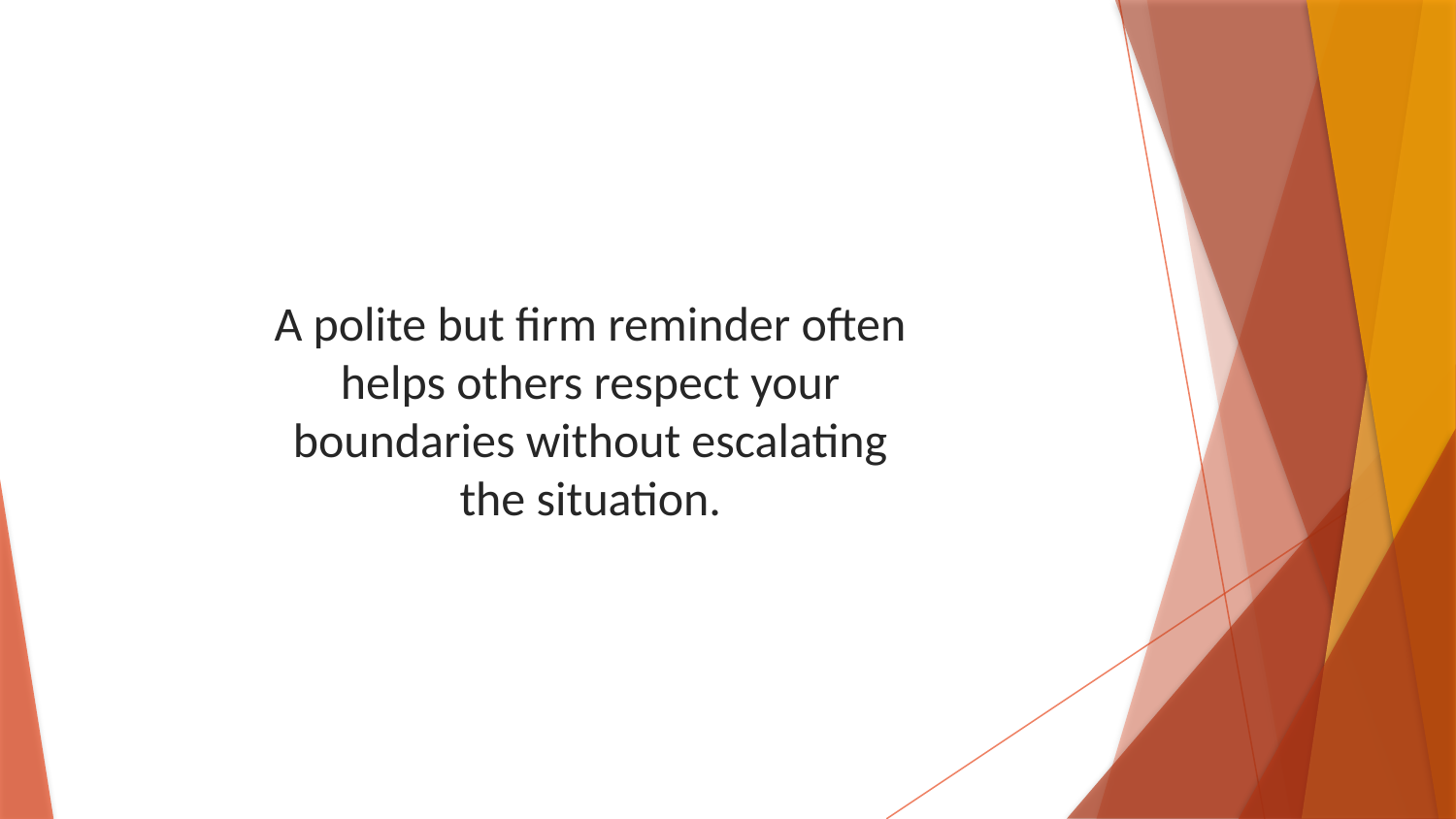

A polite but firm reminder often helps others respect your boundaries without escalating the situation.